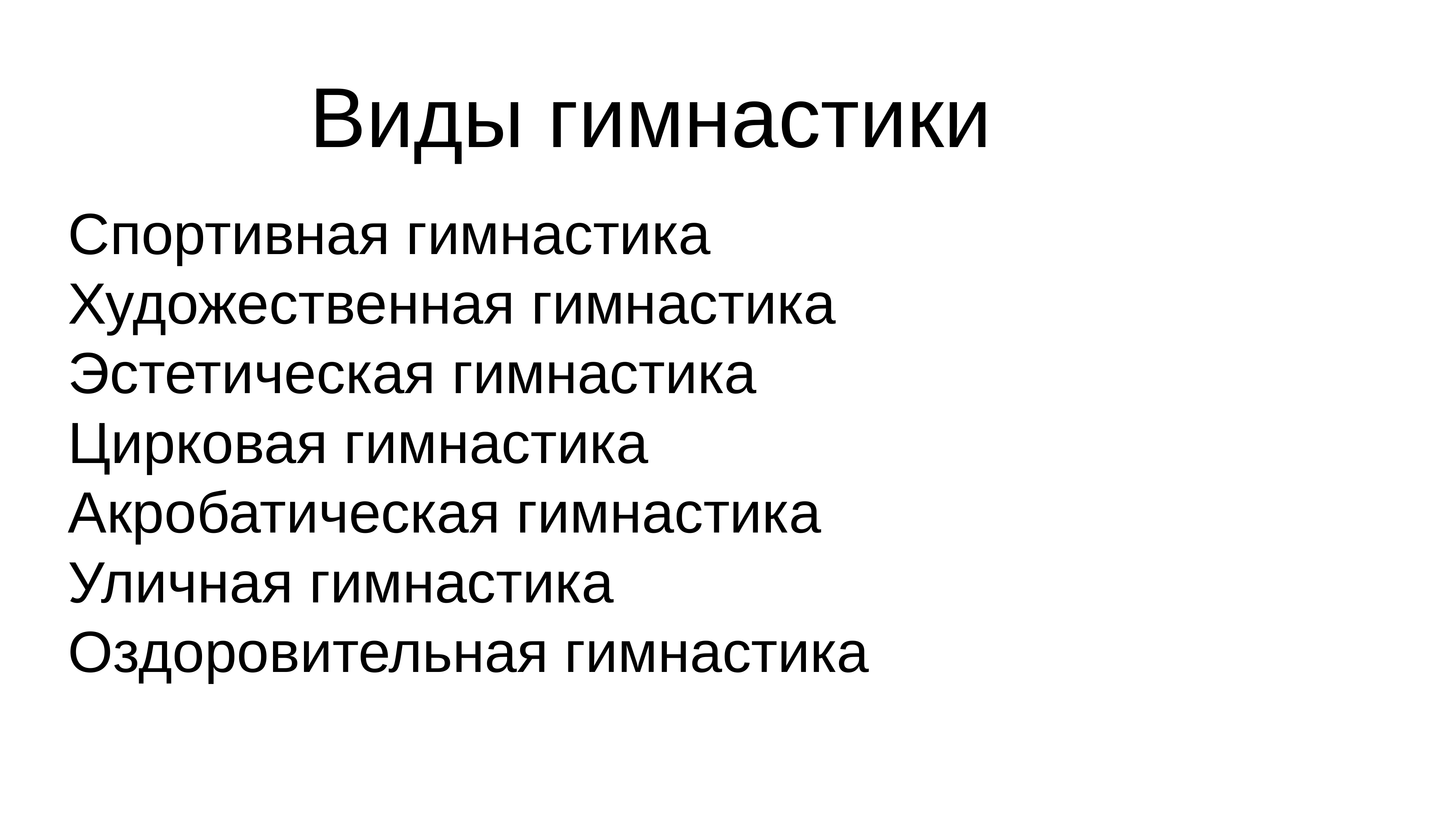

# Виды гимнастики
Спортивная гимнастика
Художественная гимнастика
Эстетическая гимнастика
Цирковая гимнастика
Акробатическая гимнастика
Уличная гимнастика
Оздоровительная гимнастика